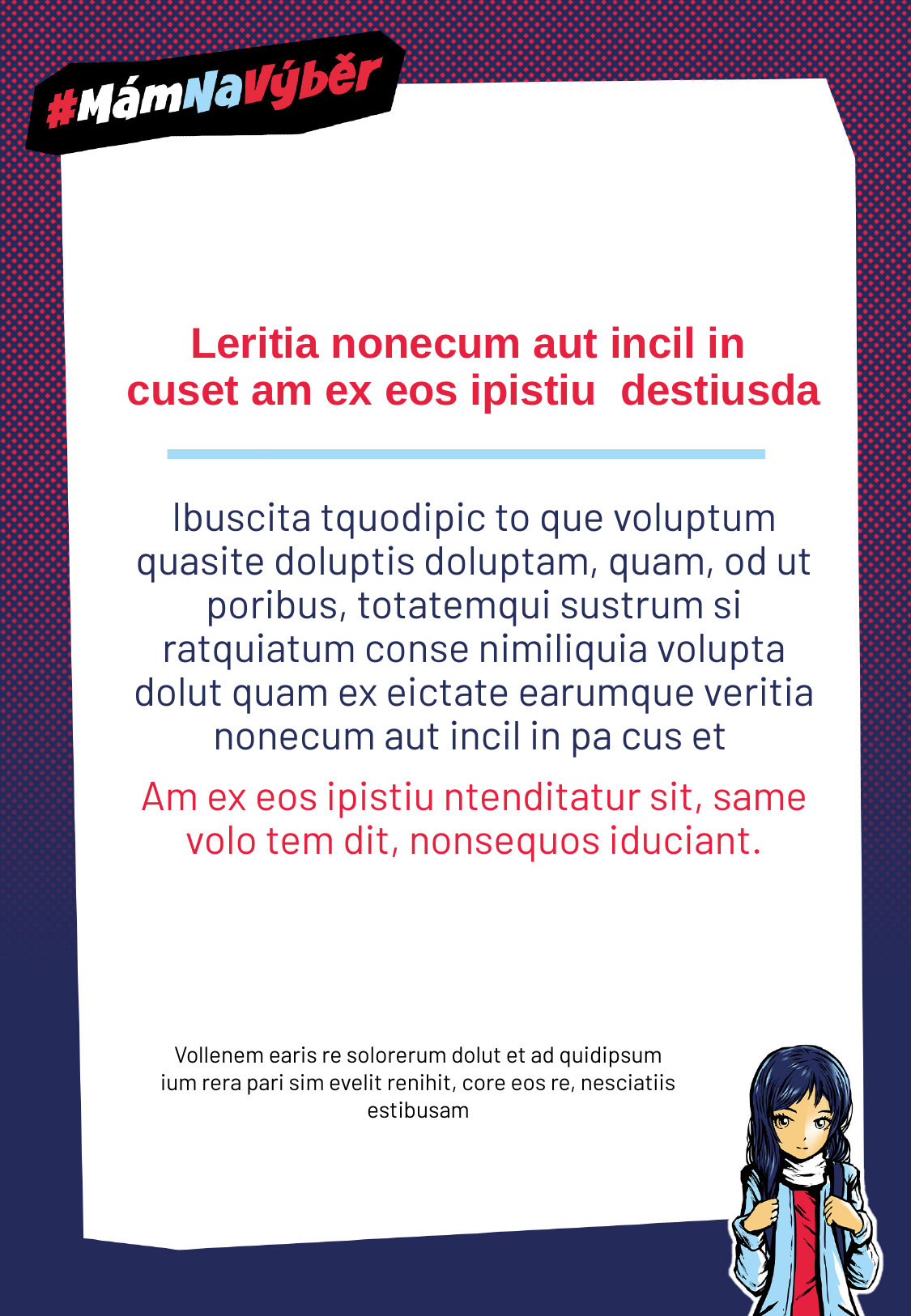

# Leritia nonecum aut incil in cuset am ex eos ipistiu  destiusda

Ibuscita tquodipic to que voluptum quasite doluptis doluptam, quam, od ut poribus, totatemqui sustrum si ratquiatum conse nimiliquia volupta dolut quam ex eictate earumque veritia nonecum aut incil in pa cus et
Am ex eos ipistiu ntenditatur sit, same volo tem dit, nonsequos iduciant.
Vollenem earis re solorerum dolut et ad quidipsum ium rera pari sim evelit renihit, core eos re, nesciatiis estibusam